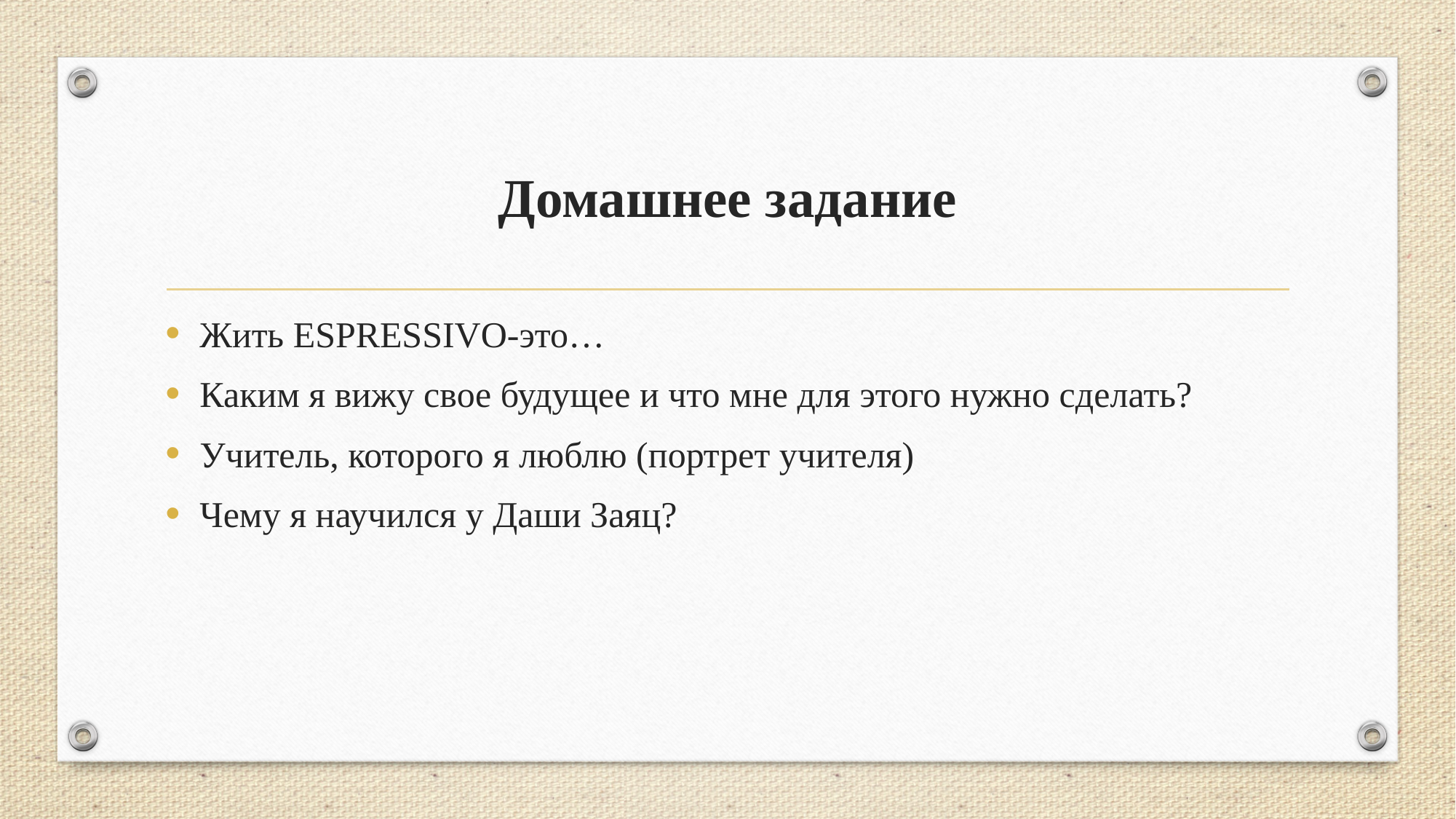

# Домашнее задание
Жить ESPRESSIVO-это…
Каким я вижу свое будущее и что мне для этого нужно сделать?
Учитель, которого я люблю (портрет учителя)
Чему я научился у Даши Заяц?